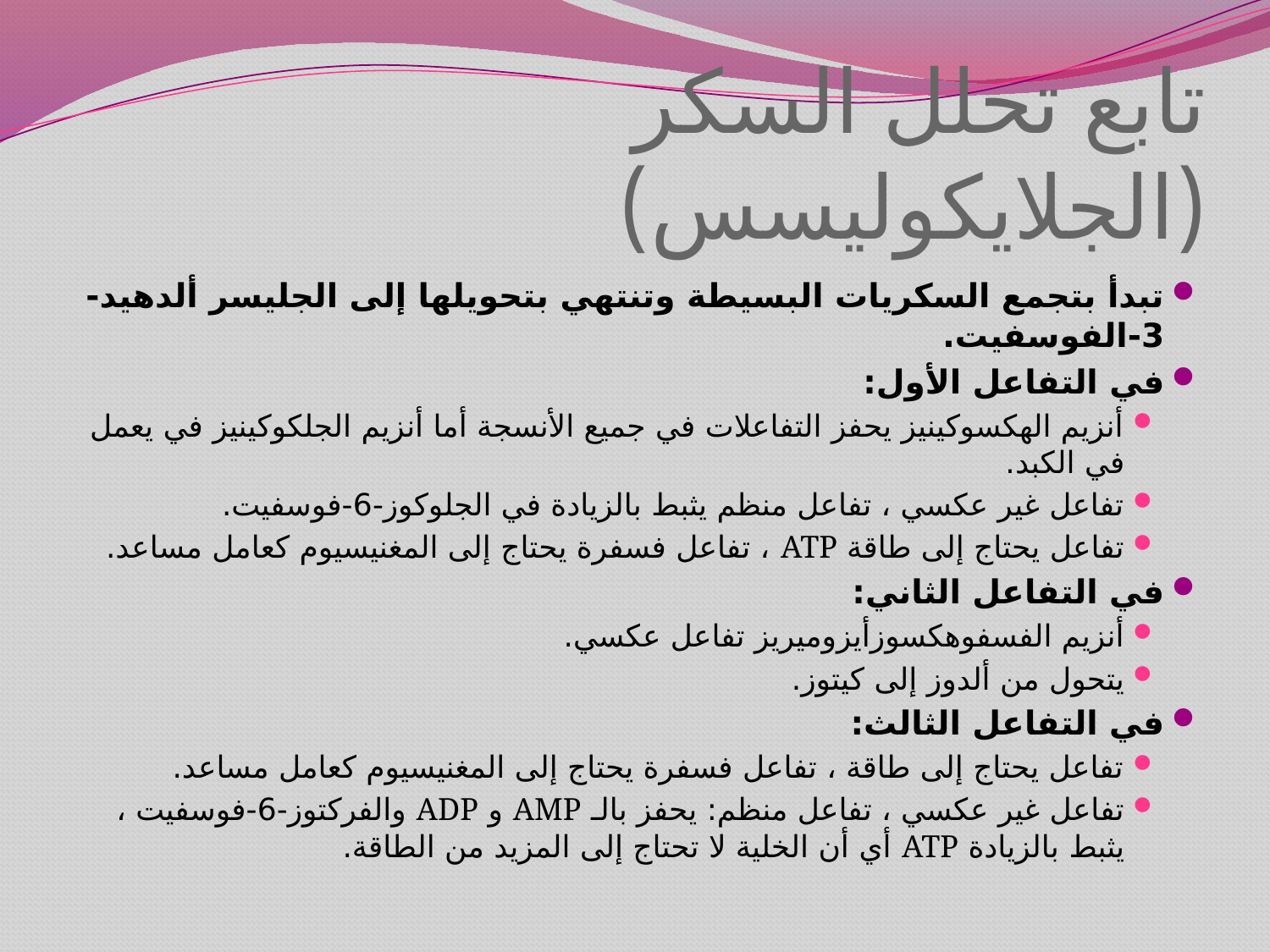

# تابع تحلل السكر (الجلايكوليسس)
تبدأ بتجمع السكريات البسيطة وتنتهي بتحويلها إلى الجليسر ألدهيد-3-الفوسفيت.
في التفاعل الأول:
أنزيم الهكسوكينيز يحفز التفاعلات في جميع الأنسجة أما أنزيم الجلكوكينيز في يعمل في الكبد.
تفاعل غير عكسي ، تفاعل منظم يثبط بالزيادة في الجلوكوز-6-فوسفيت.
تفاعل يحتاج إلى طاقة ATP ، تفاعل فسفرة يحتاج إلى المغنيسيوم كعامل مساعد.
في التفاعل الثاني:
أنزيم الفسفوهكسوزأيزوميريز تفاعل عكسي.
يتحول من ألدوز إلى كيتوز.
في التفاعل الثالث:
تفاعل يحتاج إلى طاقة ، تفاعل فسفرة يحتاج إلى المغنيسيوم كعامل مساعد.
تفاعل غير عكسي ، تفاعل منظم: يحفز بالـ AMP و ADP والفركتوز-6-فوسفيت ، يثبط بالزيادة ATP أي أن الخلية لا تحتاج إلى المزيد من الطاقة.